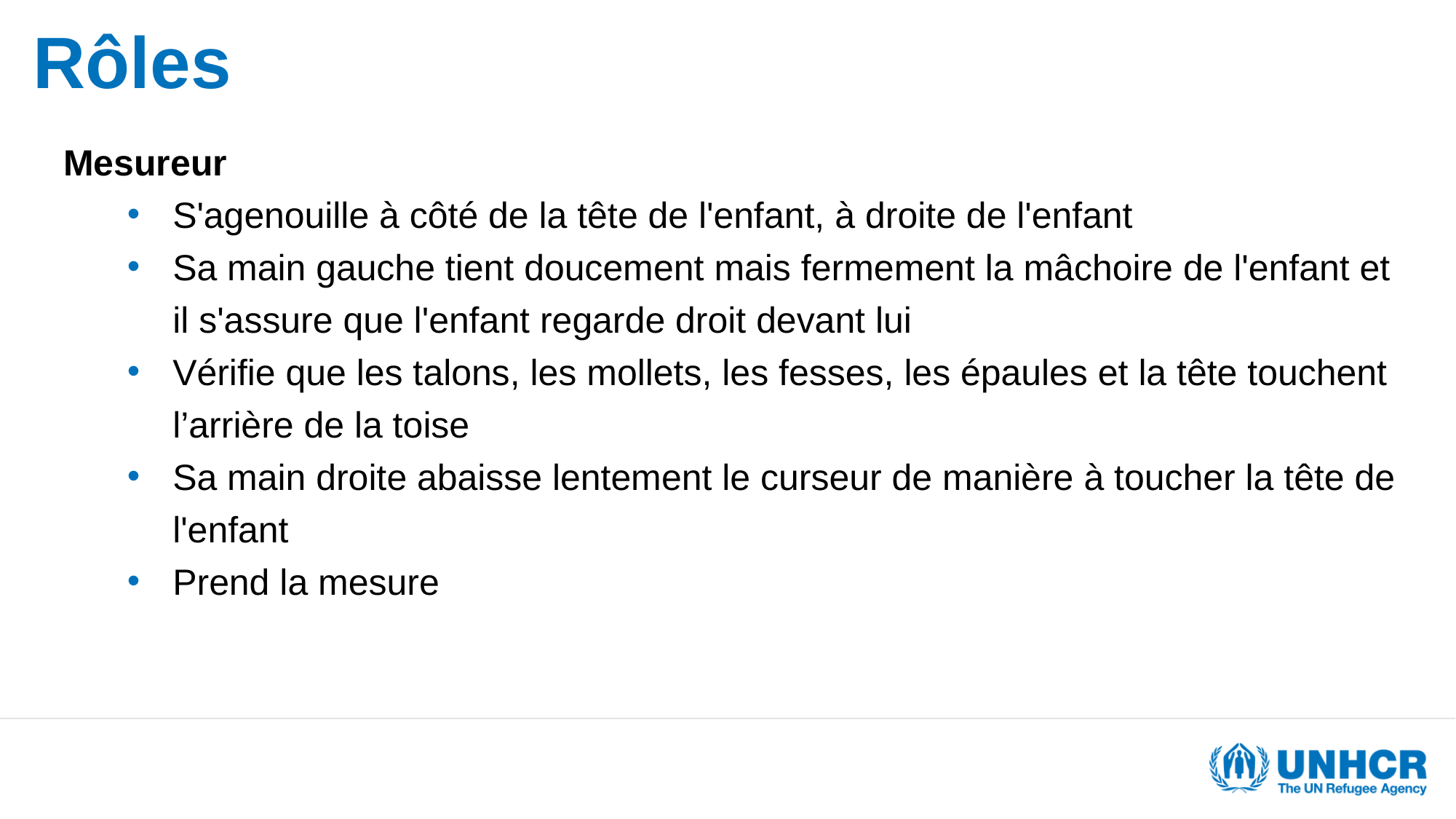

# Rôles
Mesureur
S'agenouille à côté de la tête de l'enfant, à droite de l'enfant
Sa main gauche tient doucement mais fermement la mâchoire de l'enfant et il s'assure que l'enfant regarde droit devant lui
Vérifie que les talons, les mollets, les fesses, les épaules et la tête touchent l’arrière de la toise
Sa main droite abaisse lentement le curseur de manière à toucher la tête de l'enfant
Prend la mesure